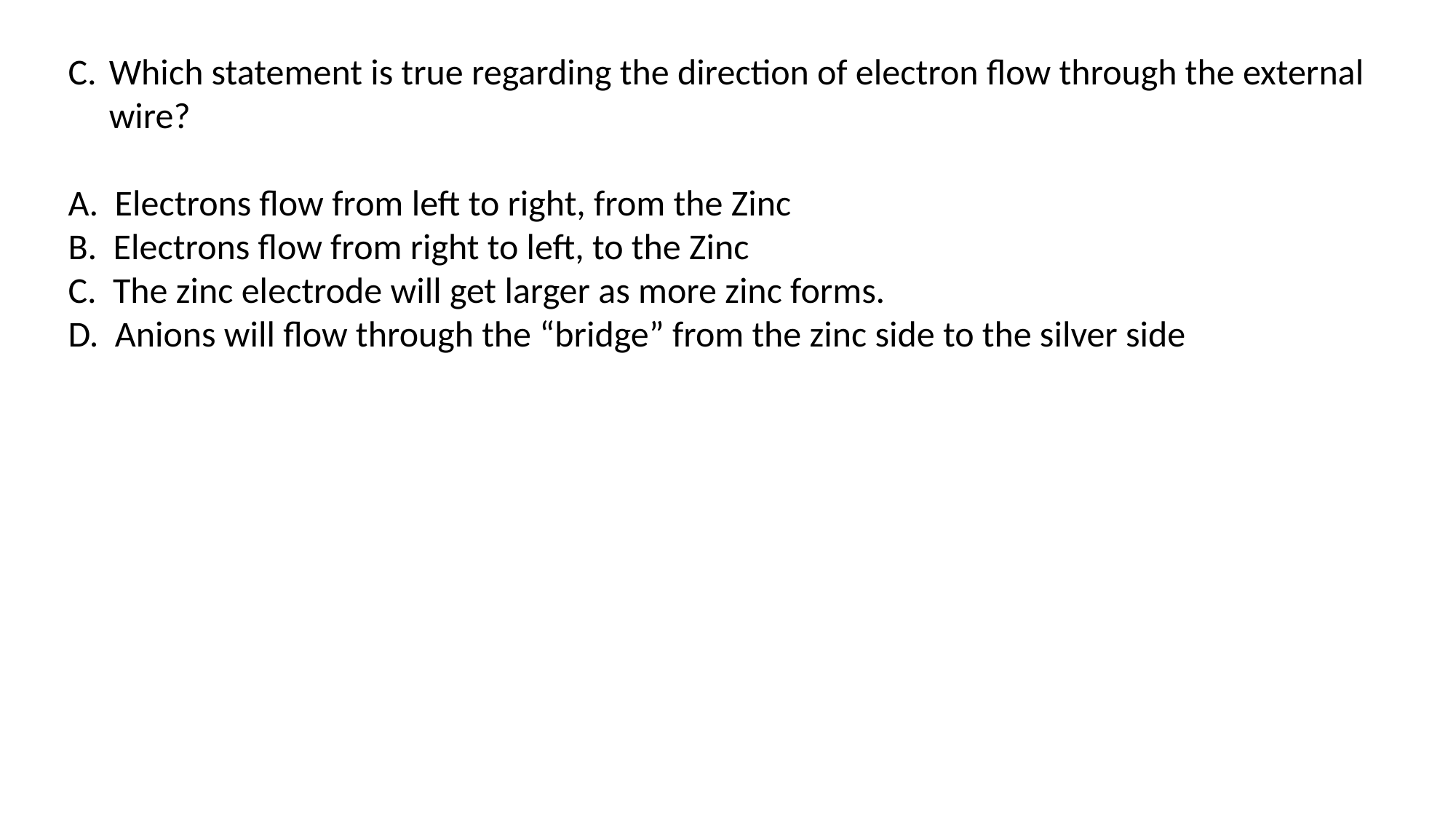

Which statement is true regarding the direction of electron flow through the external wire?

A.  Electrons flow from left to right, from the Zinc
B.  Electrons flow from right to left, to the Zinc
C.  The zinc electrode will get larger as more zinc forms.
D.  Anions will flow through the “bridge” from the zinc side to the silver side